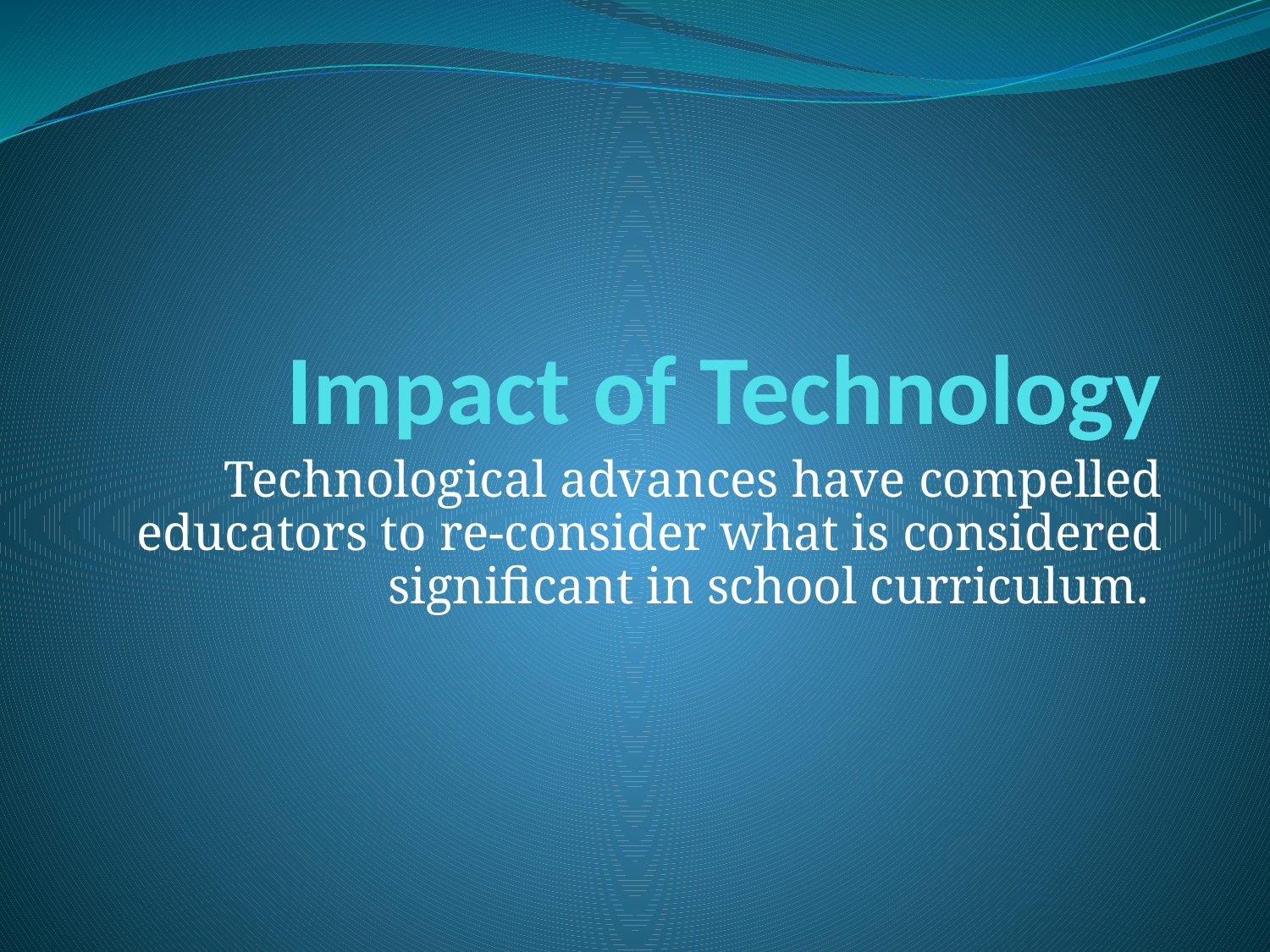

# Impact of Technology
Technological advances have compelled educators to re-consider what is considered significant in school curriculum.